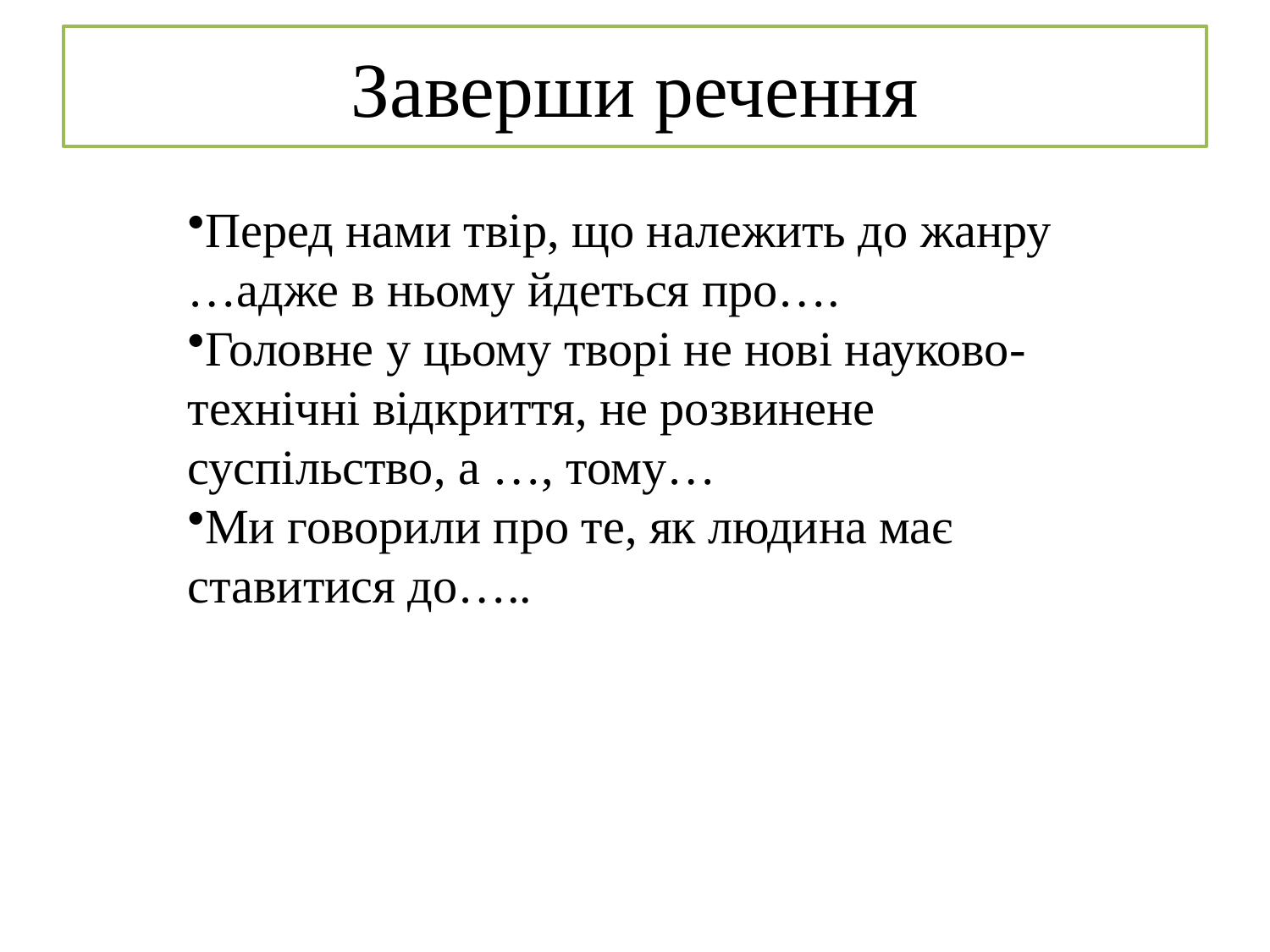

# Заверши речення
Перед нами твір, що належить до жанру …адже в ньому йдеться про….
Головне у цьому творі не нові науково-технічні відкриття, не розвинене суспільство, а …, тому…
Ми говорили про те, як людина має ставитися до…..